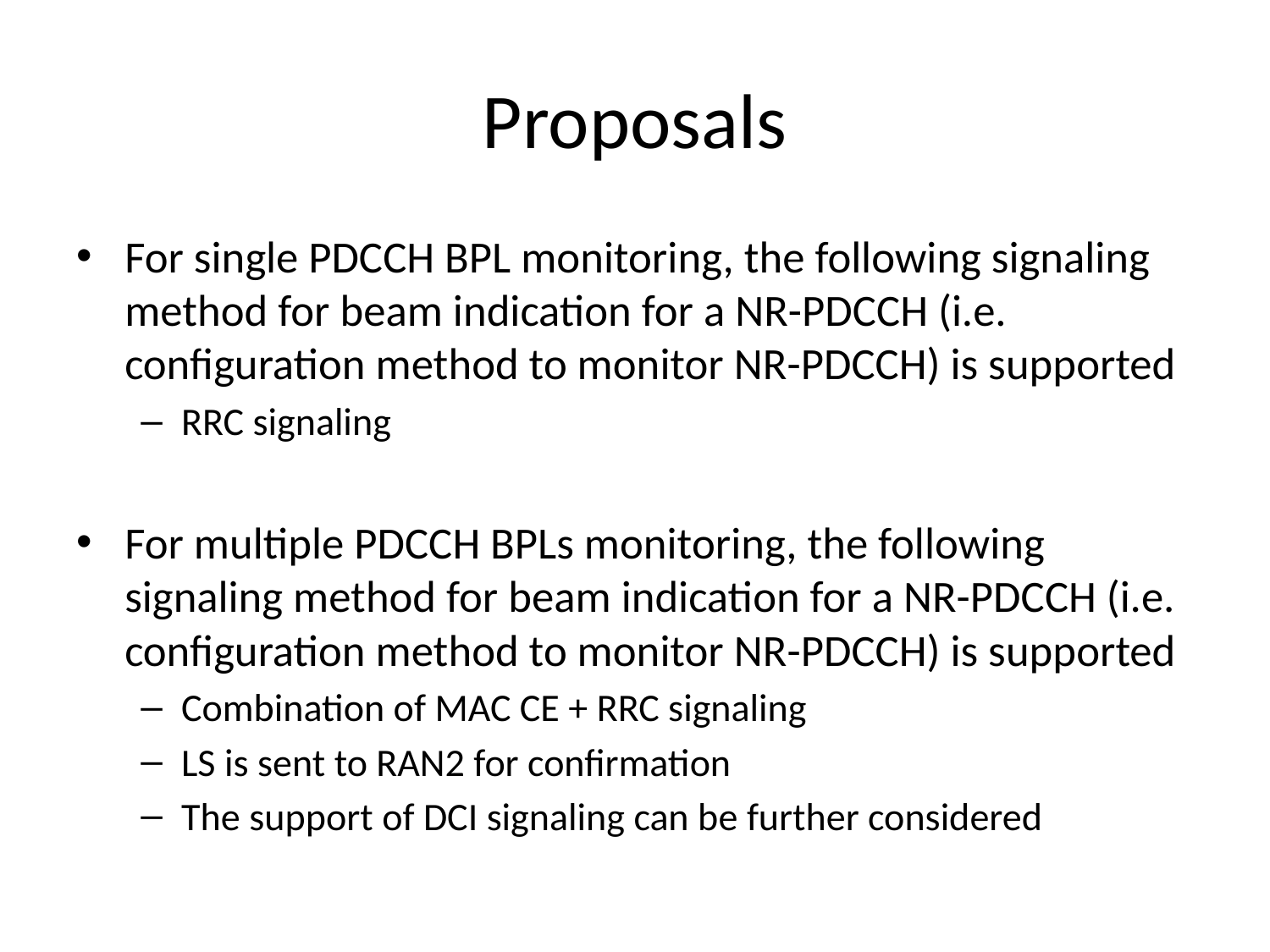

# Proposals
For single PDCCH BPL monitoring, the following signaling method for beam indication for a NR-PDCCH (i.e. configuration method to monitor NR-PDCCH) is supported
RRC signaling

For multiple PDCCH BPLs monitoring, the following signaling method for beam indication for a NR-PDCCH (i.e. configuration method to monitor NR-PDCCH) is supported
Combination of MAC CE + RRC signaling
LS is sent to RAN2 for confirmation
The support of DCI signaling can be further considered